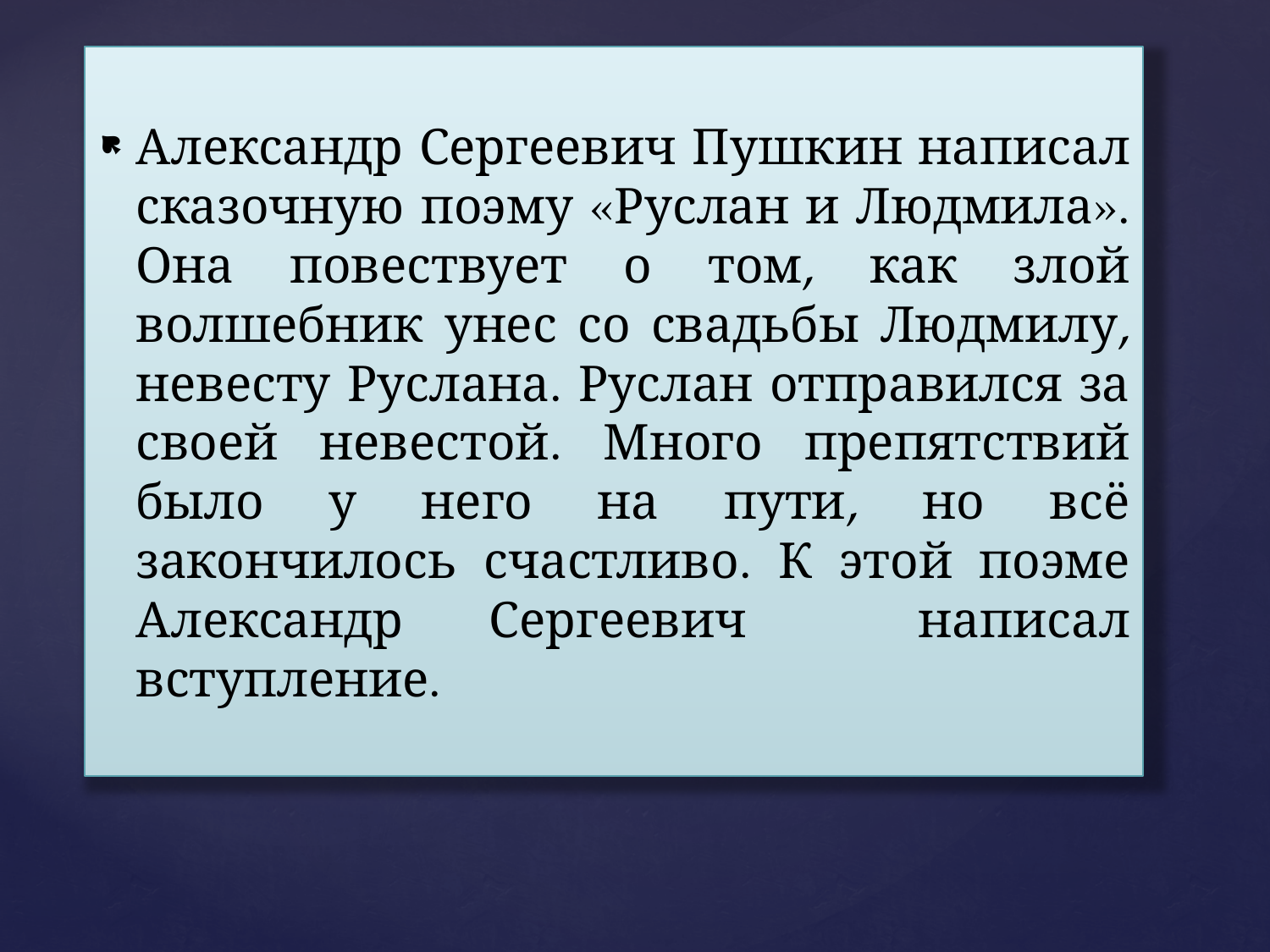

Александр Сергеевич Пушкин написал сказочную поэму «Руслан и Людмила». Она повествует о том, как злой волшебник унес со свадьбы Людмилу, невесту Руслана. Руслан отправился за своей невестой. Много препятствий было у него на пути, но всё закончилось счастливо. К этой поэме Александр Сергеевич  написал вступление.
#